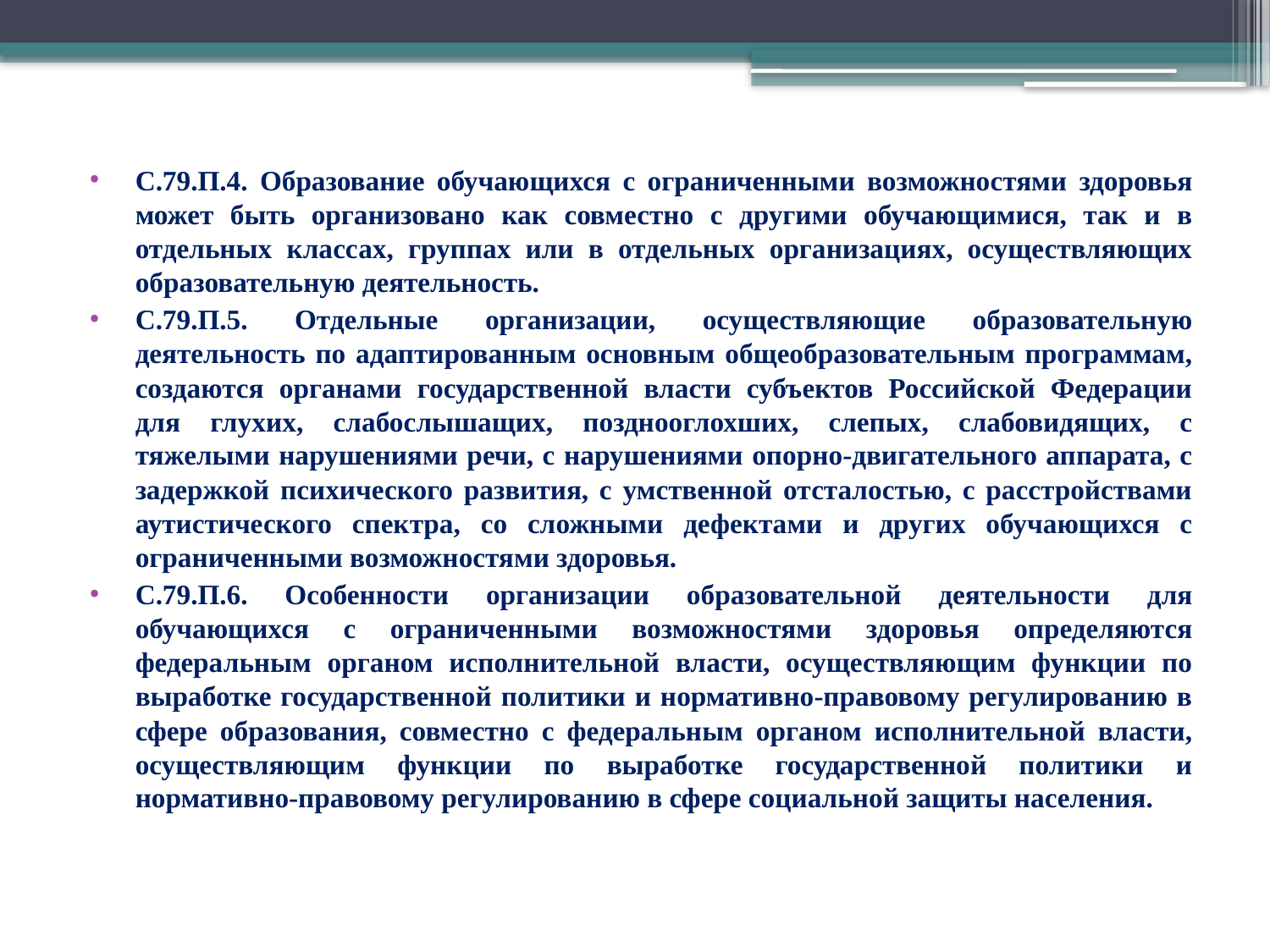

#
С.79.П.4. Образование обучающихся с ограниченными возможностями здоровья может быть организовано как совместно с другими обучающимися, так и в отдельных классах, группах или в отдельных организациях, осуществляющих образовательную деятельность.
С.79.П.5. Отдельные организации, осуществляющие образовательную деятельность по адаптированным основным общеобразовательным программам, создаются органами государственной власти субъектов Российской Федерации для глухих, слабослышащих, позднооглохших, слепых, слабовидящих, с тяжелыми нарушениями речи, с нарушениями опорно-двигательного аппарата, с задержкой психического развития, с умственной отсталостью, с расстройствами аутистического спектра, со сложными дефектами и других обучающихся с ограниченными возможностями здоровья.
С.79.П.6. Особенности организации образовательной деятельности для обучающихся с ограниченными возможностями здоровья определяются федеральным органом исполнительной власти, осуществляющим функции по выработке государственной политики и нормативно-правовому регулированию в сфере образования, совместно с федеральным органом исполнительной власти, осуществляющим функции по выработке государственной политики и нормативно-правовому регулированию в сфере социальной защиты населения.